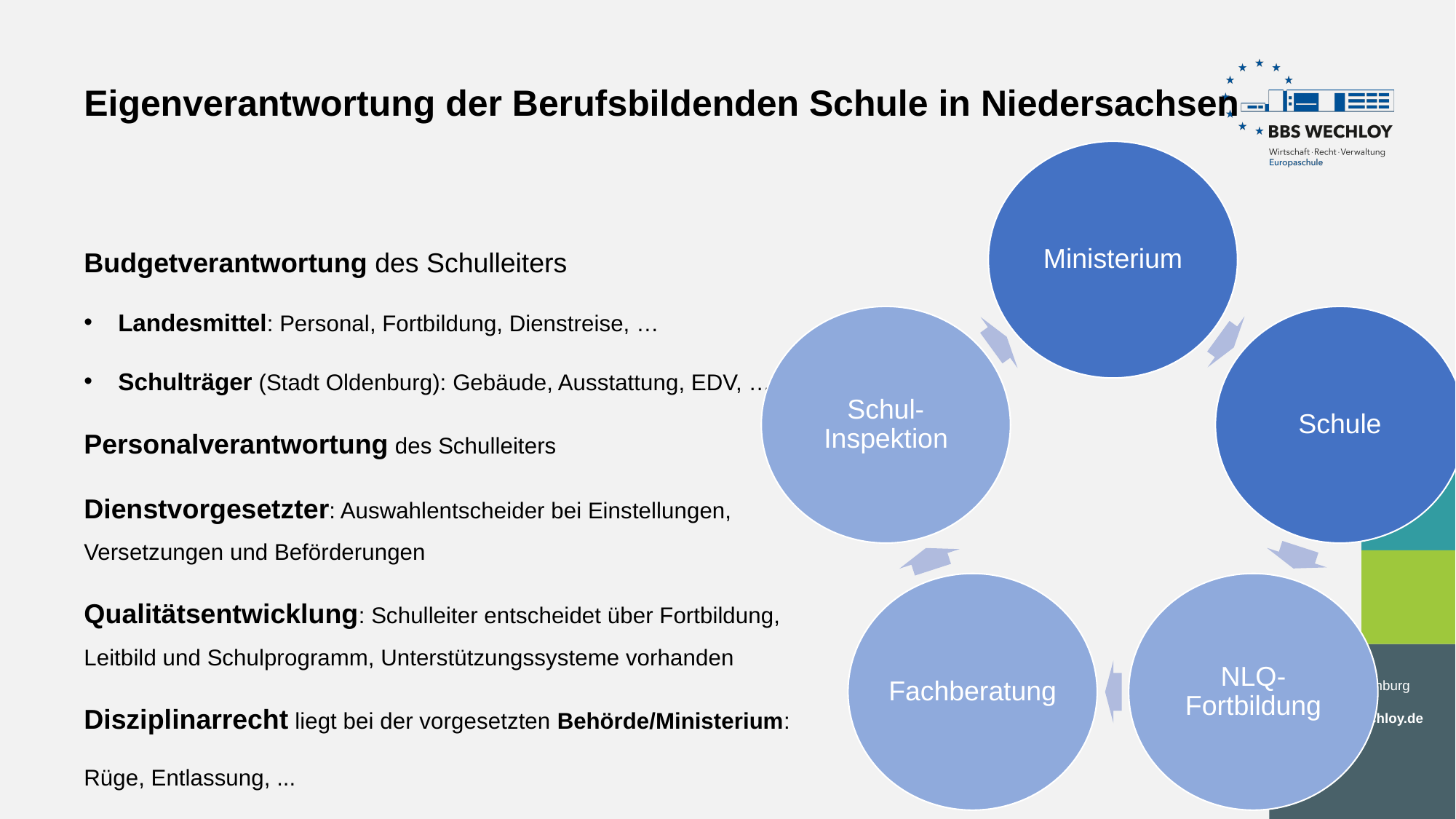

# Eigenverantwortung der Berufsbildenden Schule in Niedersachsen
Ministerium

Schule

NLQ- Fortbildung

Fachberatung

Schul-Inspektion

Budgetverantwortung des Schulleiters
Landesmittel: Personal, Fortbildung, Dienstreise, …
Schulträger (Stadt Oldenburg): Gebäude, Ausstattung, EDV, …
Personalverantwortung des Schulleiters
Dienstvorgesetzter: Auswahlentscheider bei Einstellungen, Versetzungen und Beförderungen
Qualitätsentwicklung: Schulleiter entscheidet über Fortbildung, Leitbild und Schulprogramm, Unterstützungssysteme vorhanden
Disziplinarrecht liegt bei der vorgesetzten Behörde/Ministerium:
Rüge, Entlassung, ...
BBS Wechloy
der Stadt Oldenburg

www.bbs-wechloy.de

26.01.2021

7